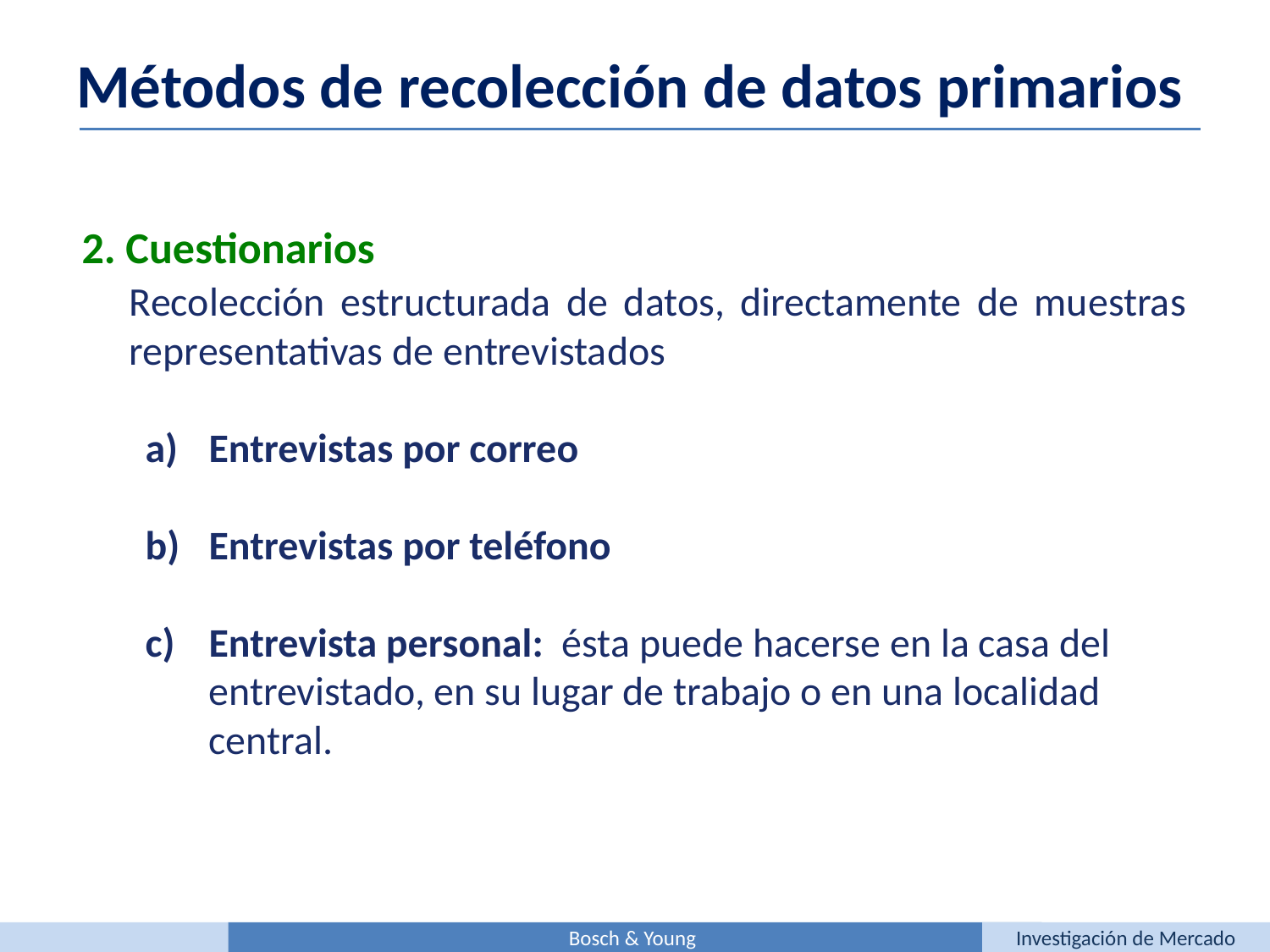

Métodos de recolección de datos primarios
2. Cuestionarios
	Recolección estructurada de datos, directamente de muestras representativas de entrevistados

Entrevistas por correo

Entrevistas por teléfono

Entrevista personal:  ésta puede hacerse en la casa del entrevistado, en su lugar de trabajo o en una localidad central.

Bosch & Young
Investigación de Mercado